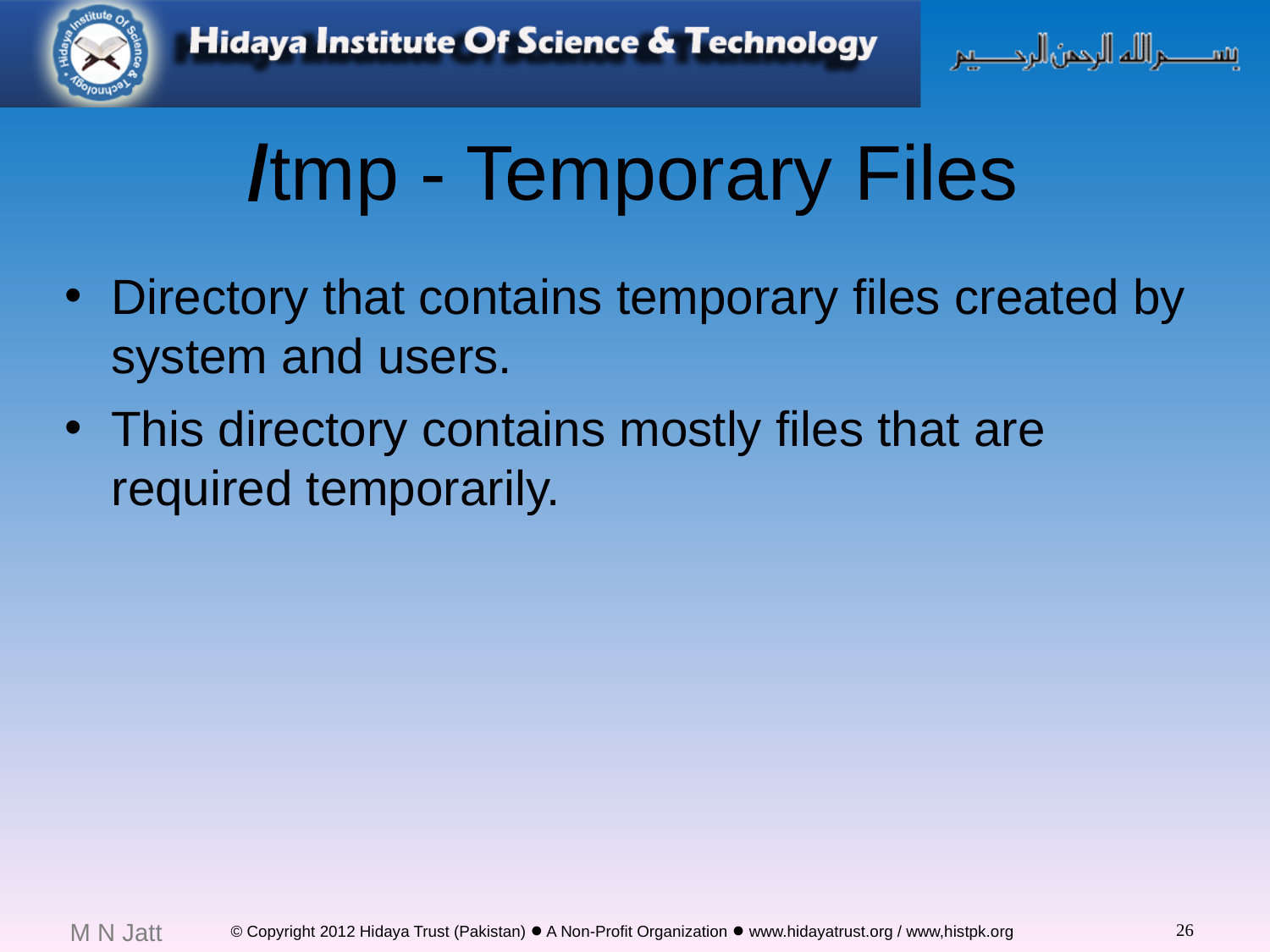

# /tmp - Temporary Files
Directory that contains temporary files created by system and users.
This directory contains mostly files that are required temporarily.

26